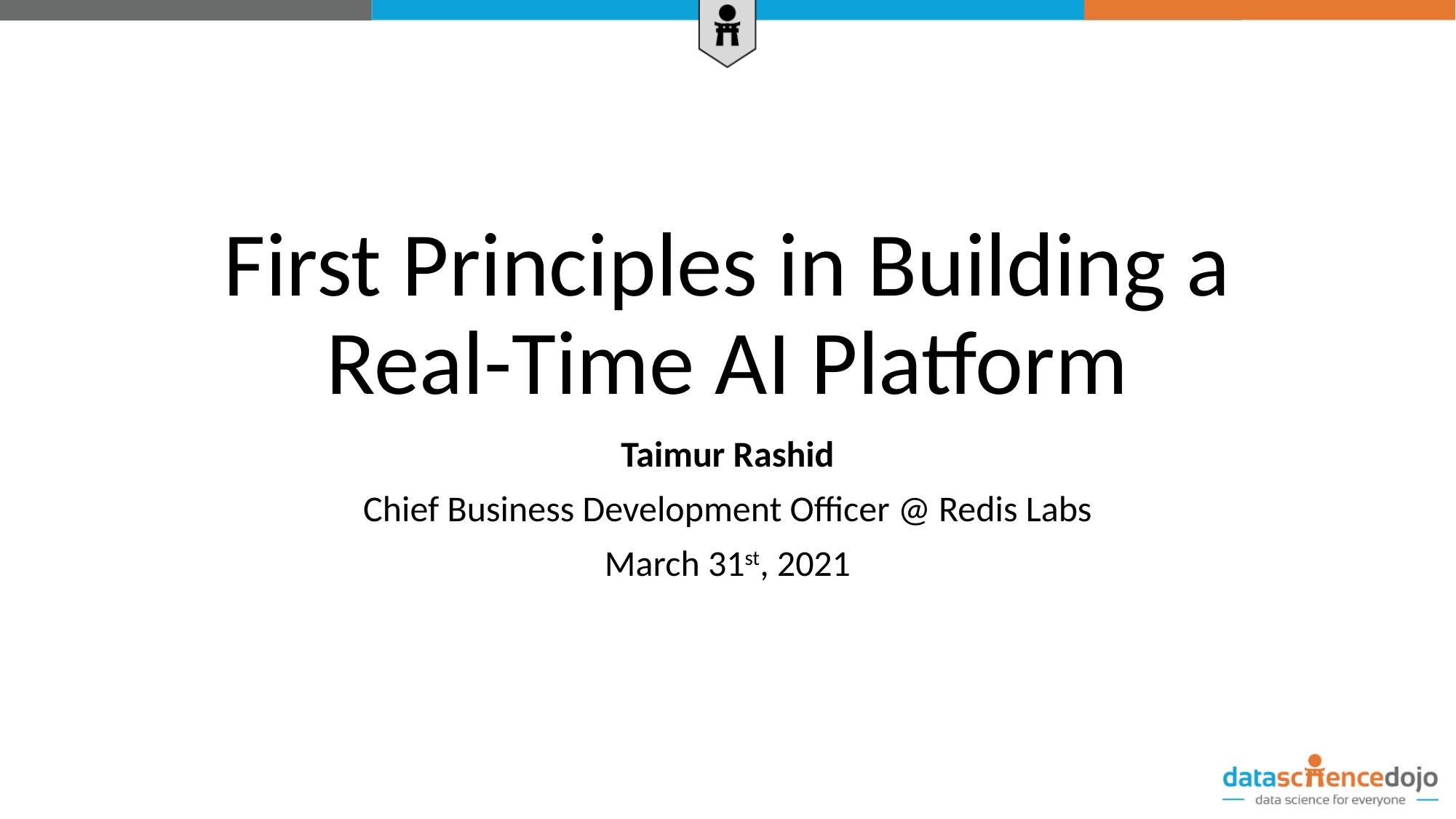

# First Principles in Building a Real-Time AI Platform
Taimur Rashid
Chief Business Development Officer @ Redis Labs
March 31st, 2021